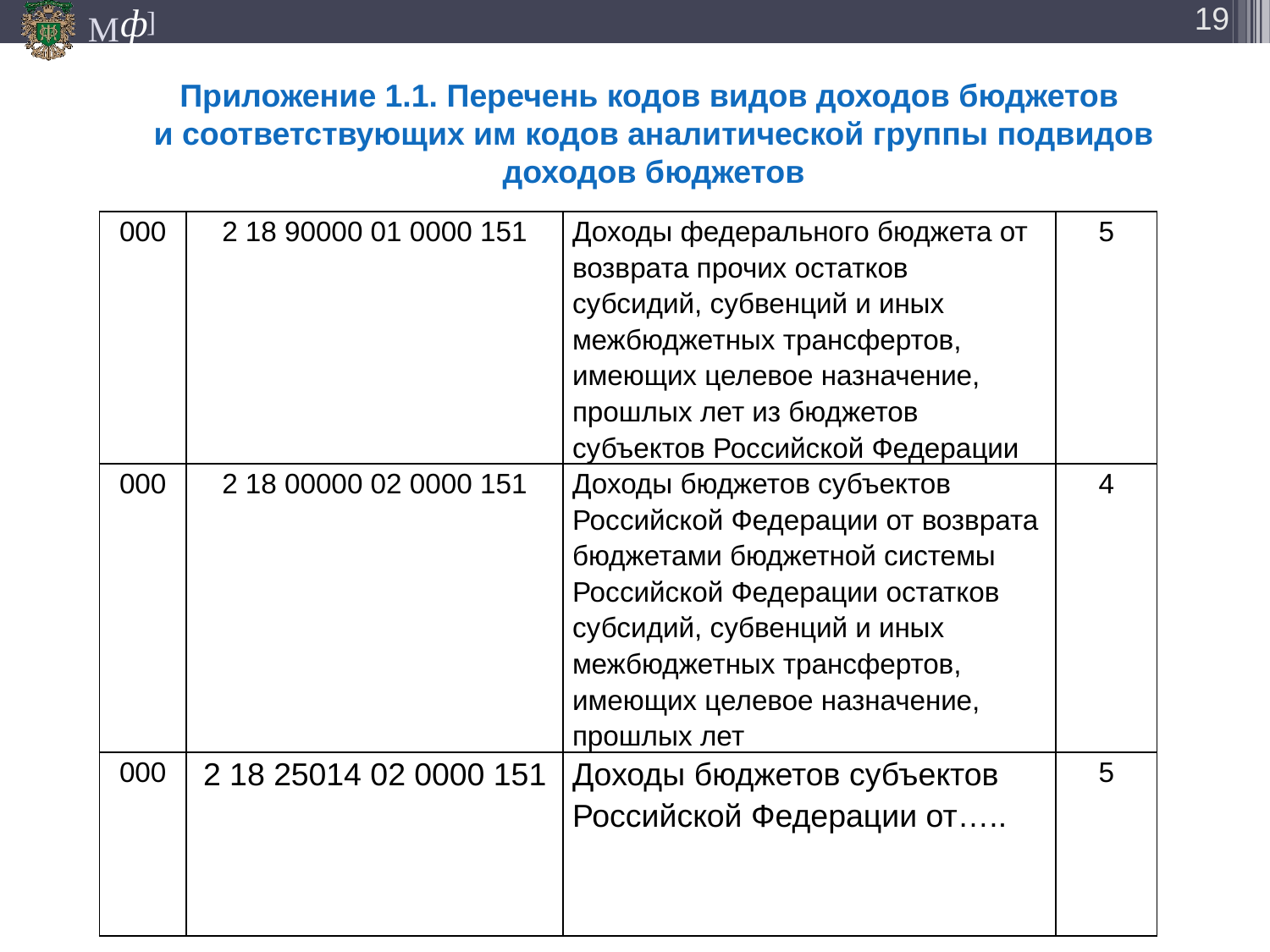

19
Приложение 1.1. Перечень кодов видов доходов бюджетов
и соответствующих им кодов аналитической группы подвидов доходов бюджетов

| 000 | 2 18 90000 01 0000 151 | Доходы федерального бюджета от возврата прочих остатков субсидий, субвенций и иных межбюджетных трансфертов, имеющих целевое назначение, прошлых лет из бюджетов субъектов Российской Федерации | 5 |
| --- | --- | --- | --- |
| 000 | 2 18 00000 02 0000 151 | Доходы бюджетов субъектов Российской Федерации от возврата бюджетами бюджетной системы Российской Федерации остатков субсидий, субвенций и иных межбюджетных трансфертов, имеющих целевое назначение, прошлых лет | 4 |
| 000 | 2 18 25014 02 0000 151 | Доходы бюджетов субъектов Российской Федерации от….. | 5 |